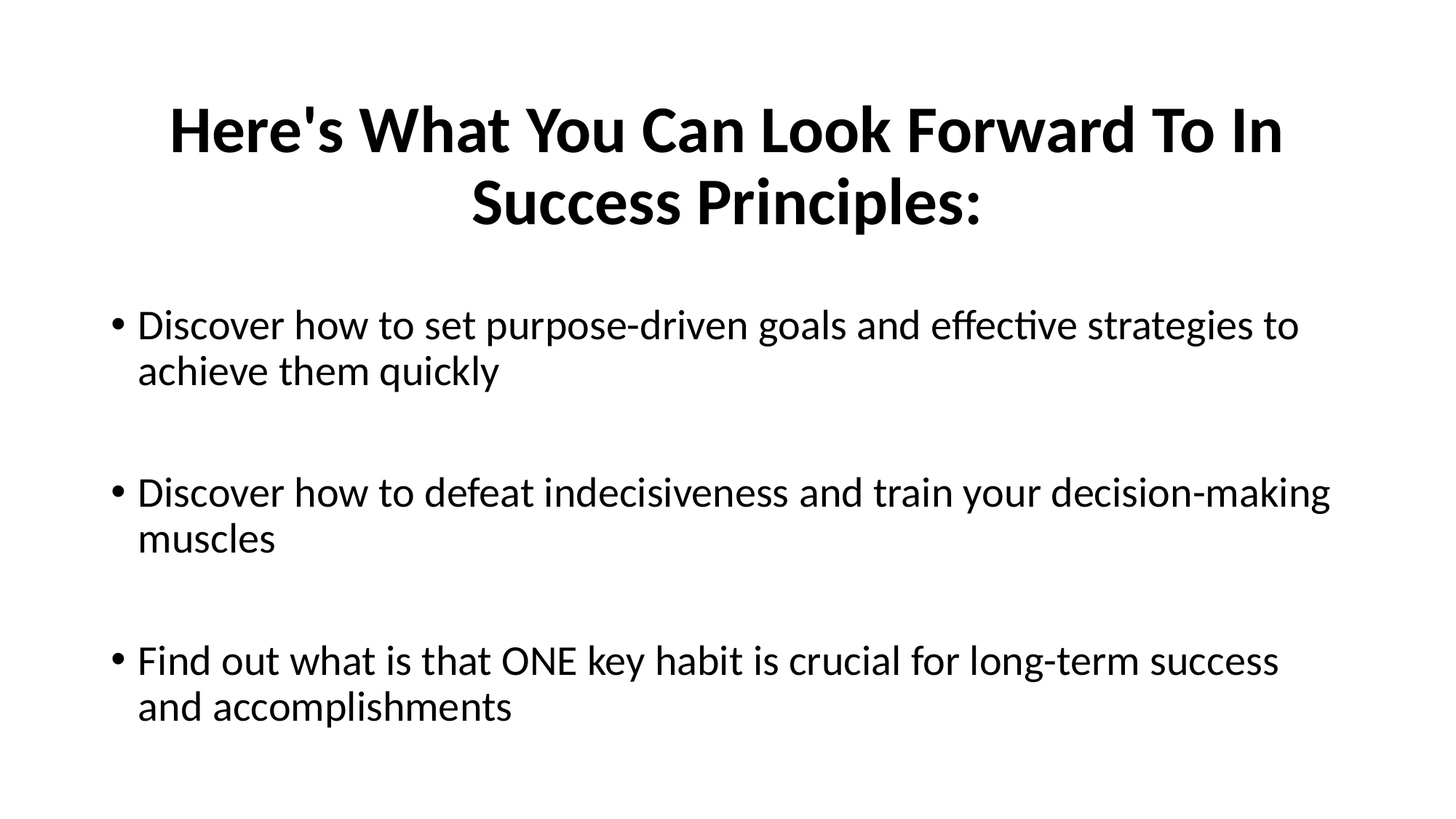

# Here's What You Can Look Forward To In Success Principles:
Discover how to set purpose-driven goals and effective strategies to achieve them quickly

Discover how to defeat indecisiveness and train your decision-making muscles

Find out what is that ONE key habit is crucial for long-term success and accomplishments